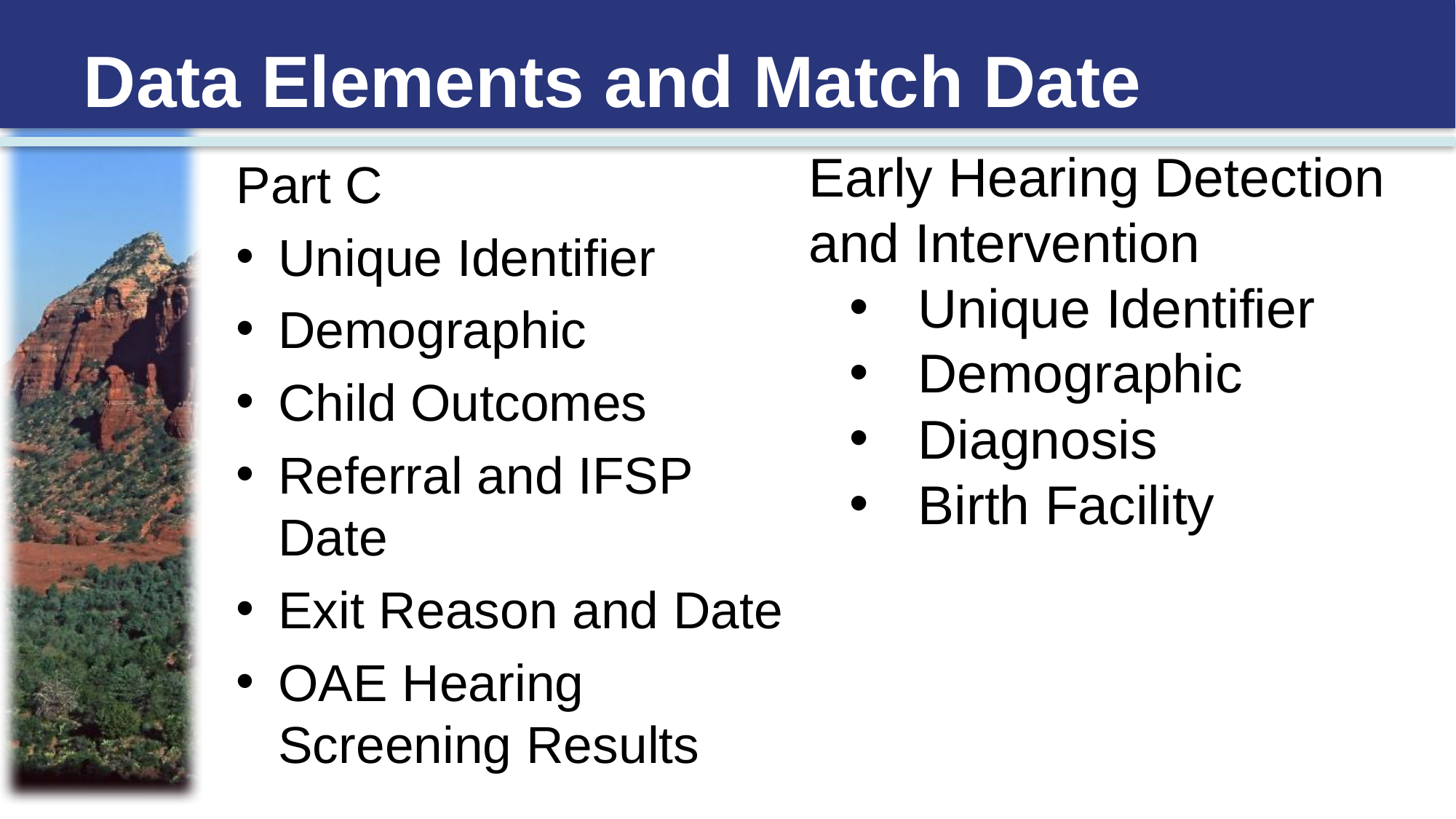

# Data Elements and Match Date
Early Hearing Detection and Intervention
Unique Identifier
Demographic
Diagnosis
Birth Facility

Part C
Unique Identifier
Demographic
Child Outcomes
Referral and IFSP Date
Exit Reason and Date
OAE Hearing Screening Results